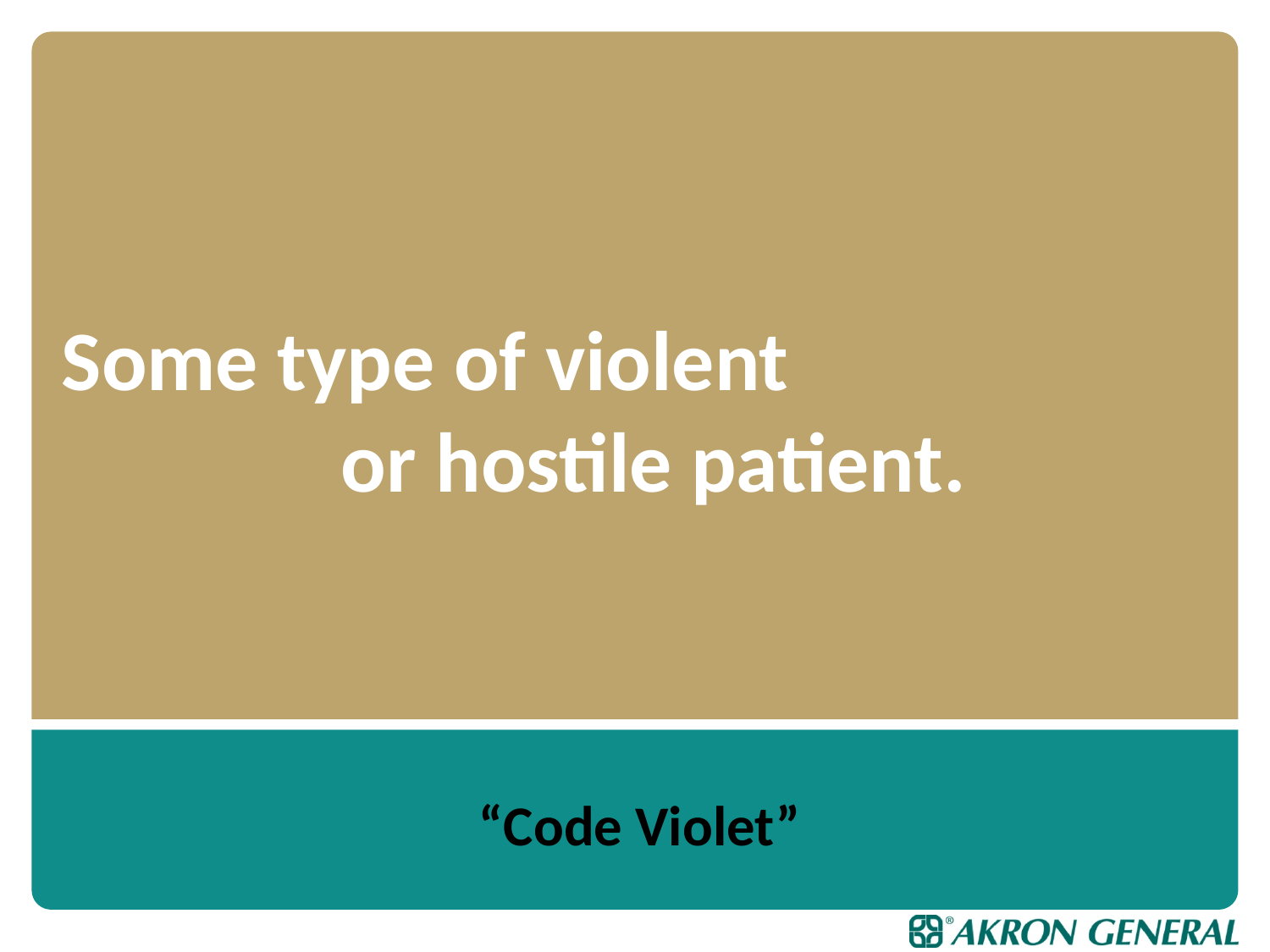

# Some type of violent                          or hostile patient.
“Code Violet”